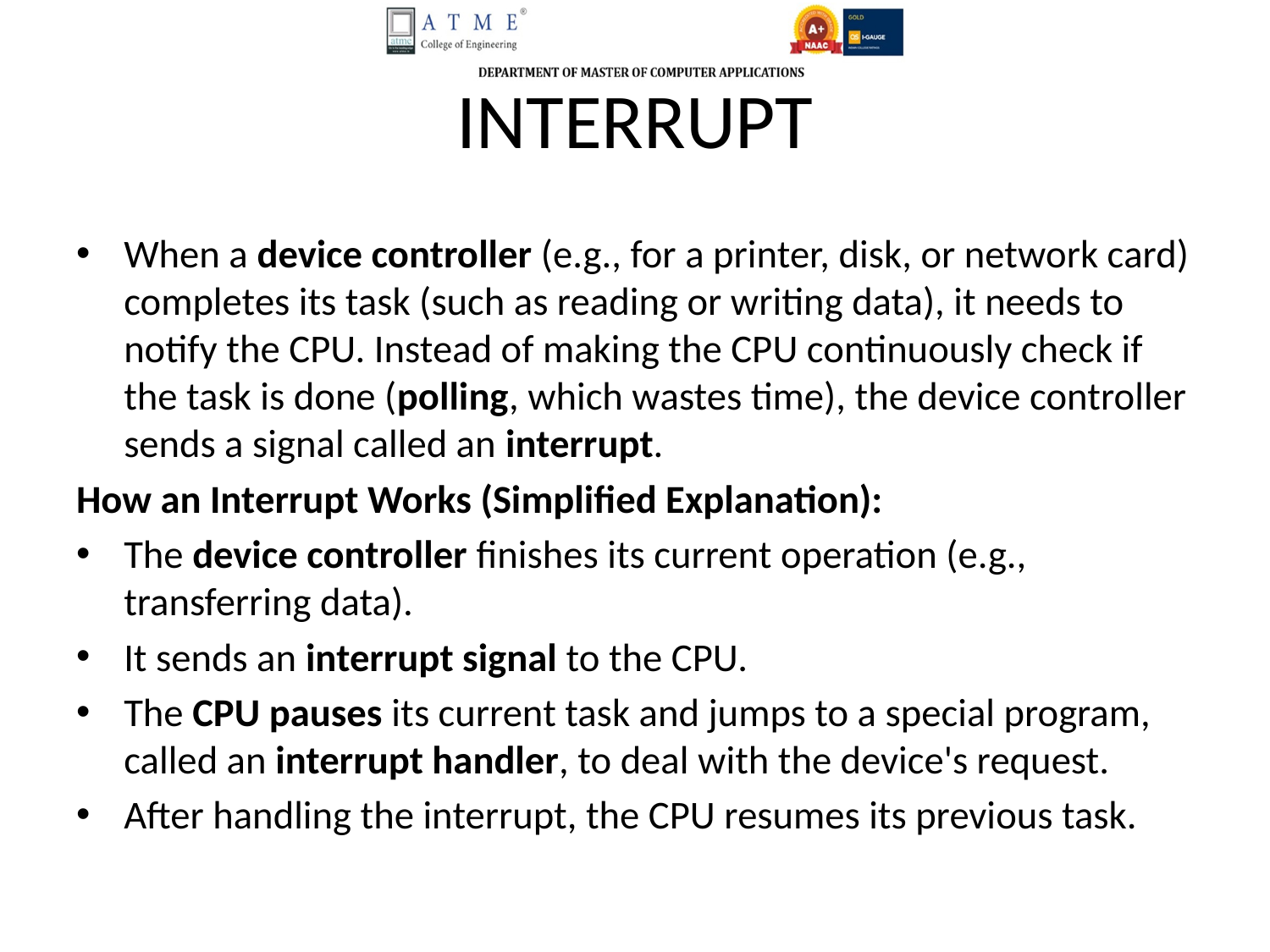

# INTERRUPT
When a device controller (e.g., for a printer, disk, or network card) completes its task (such as reading or writing data), it needs to notify the CPU. Instead of making the CPU continuously check if the task is done (polling, which wastes time), the device controller sends a signal called an interrupt.
How an Interrupt Works (Simplified Explanation):
The device controller finishes its current operation (e.g., transferring data).
It sends an interrupt signal to the CPU.
The CPU pauses its current task and jumps to a special program, called an interrupt handler, to deal with the device's request.
After handling the interrupt, the CPU resumes its previous task.